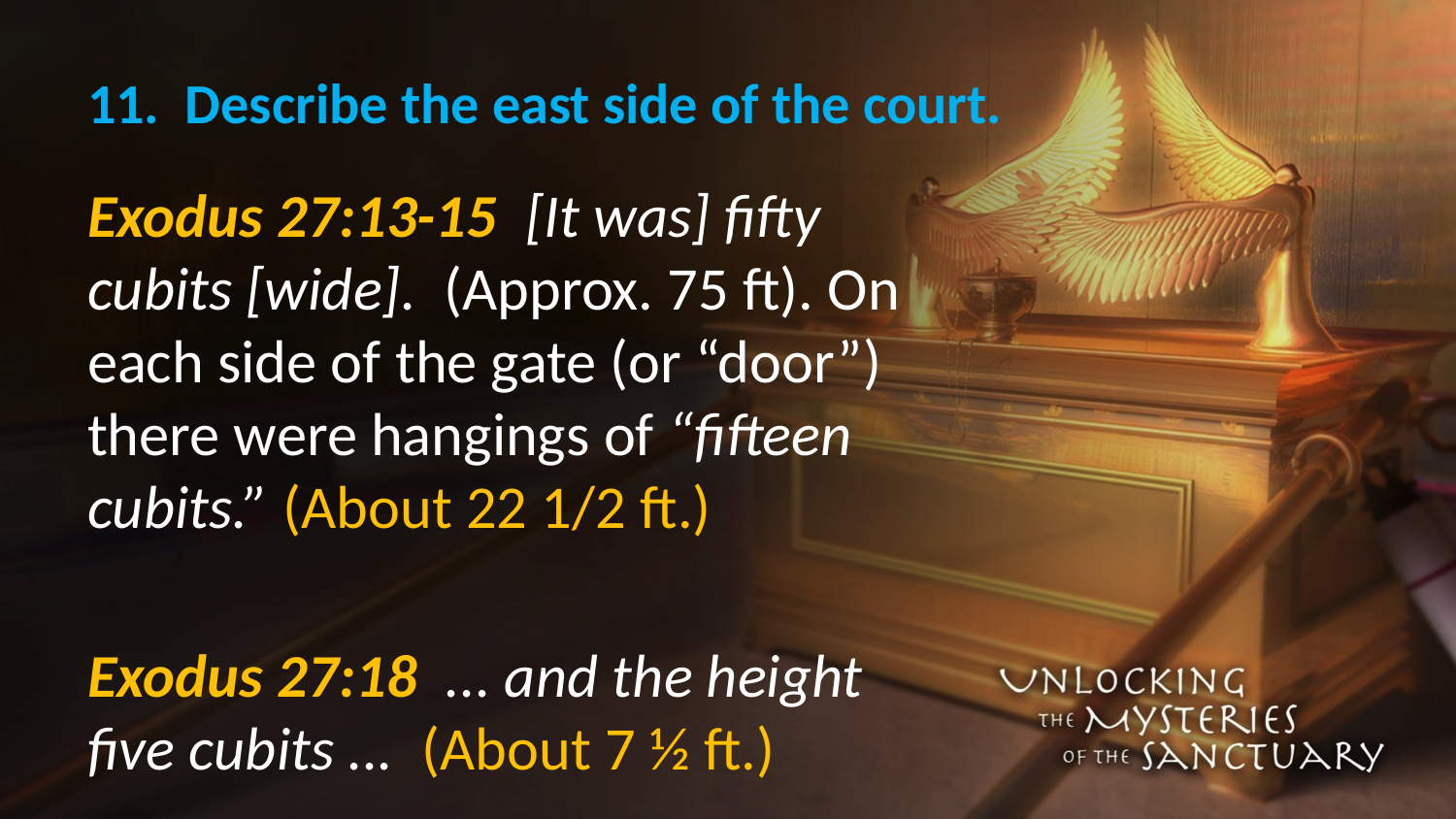

# 11.  Describe the east side of the court.
Exodus 27:13-15  [It was] fifty cubits [wide].  (Approx. 75 ft). On each side of the gate (or “door”) there were hangings of “fifteen cubits.” (About 22 1/2 ft.)

Exodus 27:18  ... and the height five cubits ...  (About 7 ½ ft.)